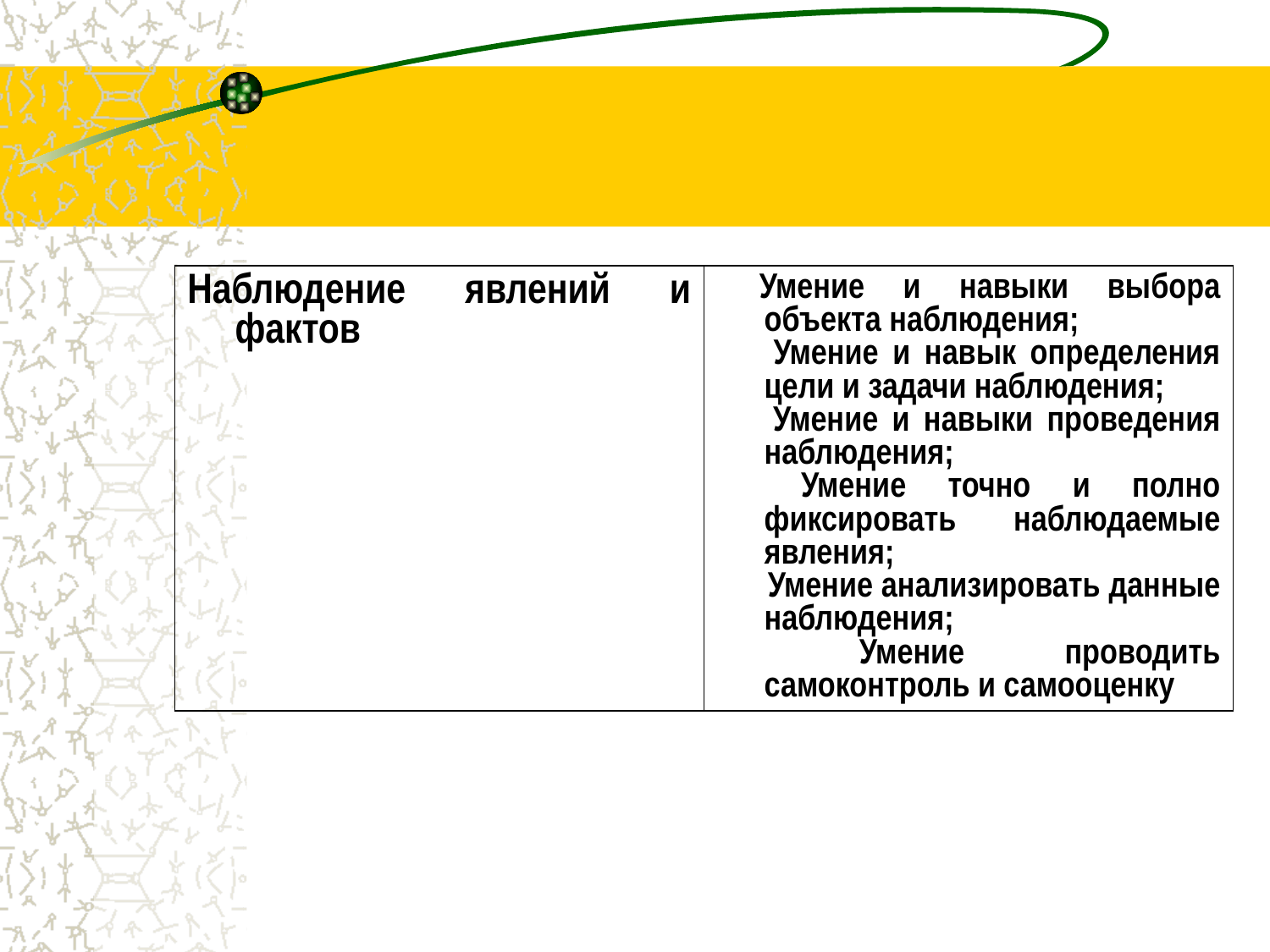

| Наблюдение явлений и фактов | Умение и навыки выбора объекта наблюдения; Умение и навык определения цели и задачи наблюдения; Умение и навыки проведения наблюдения; Умение точно и полно фиксировать наблюдаемые явления; Умение анализировать данные наблюдения; Умение проводить самоконтроль и самооценку |
| --- | --- |